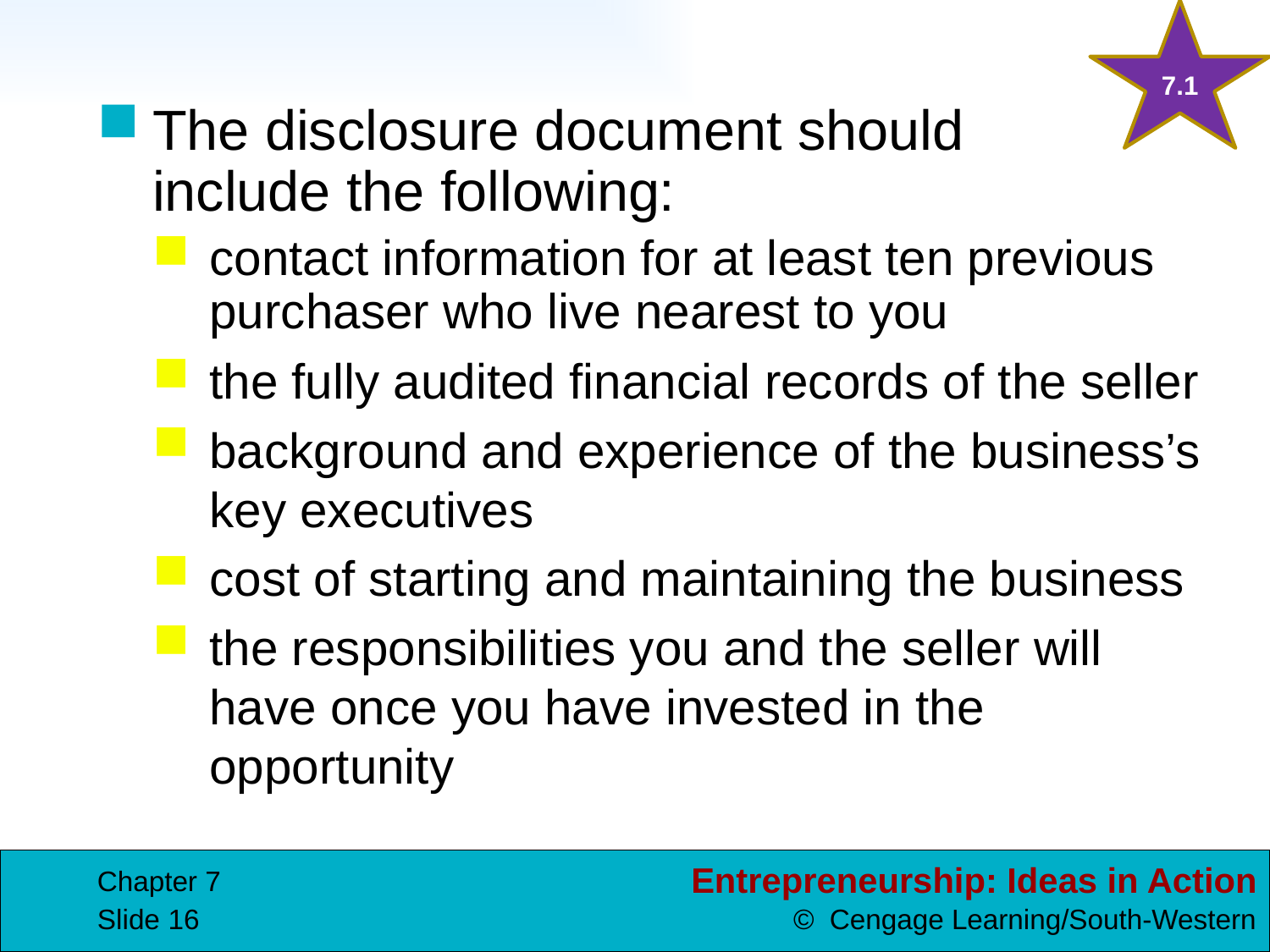

7.1
The disclosure document should
include the following:
contact information for at least ten previous purchaser who live nearest to you
the fully audited financial records of the seller
background and experience of the business’s key executives
cost of starting and maintaining the business
the responsibilities you and the seller will have once you have invested in the opportunity

Chapter 7
Slide 16